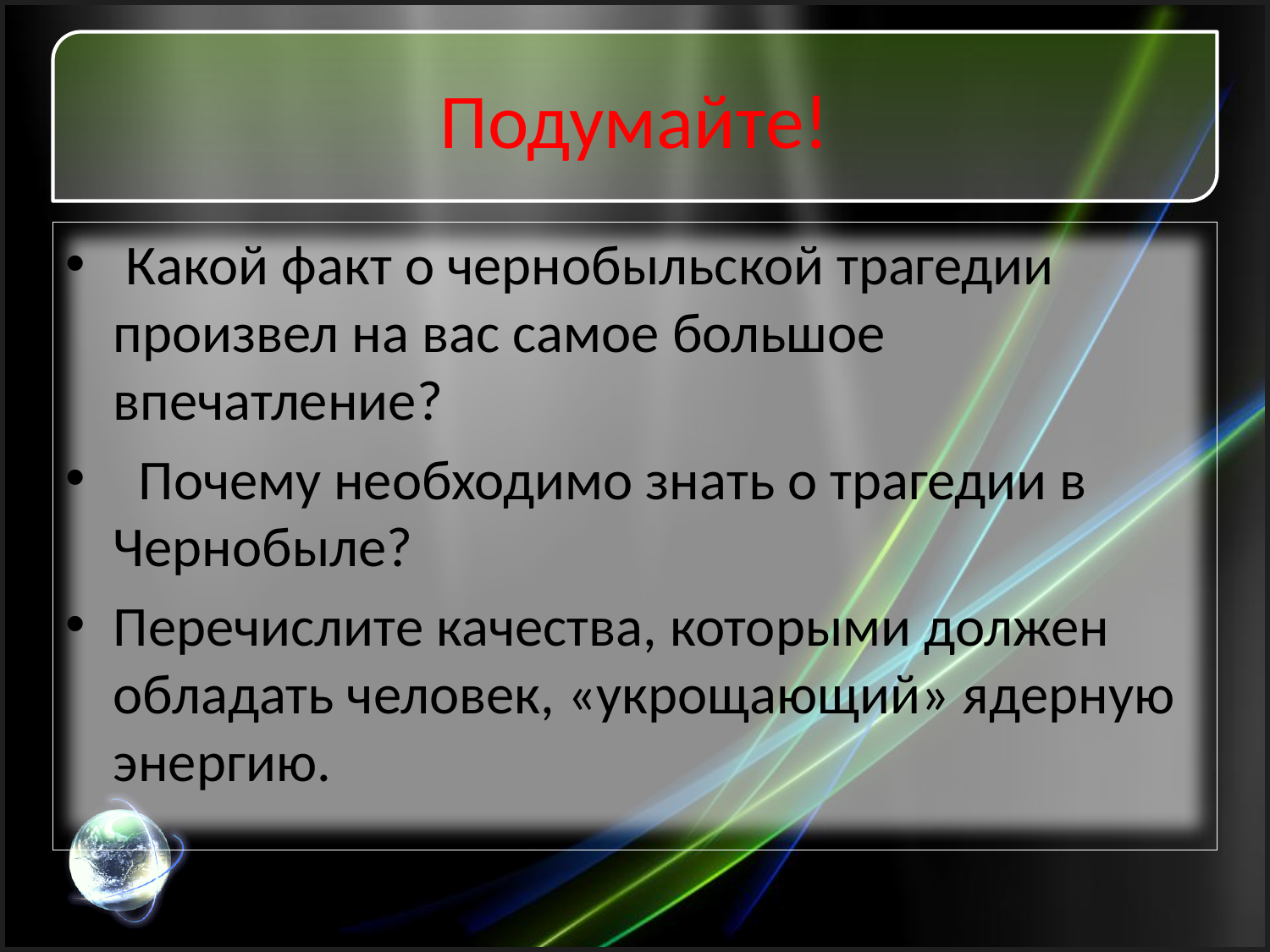

# Подумайте!
 Какой факт о чернобыльской трагедии произвел на вас самое большое впечатление?
  Почему необходимо знать о трагедии в Чернобыле?
Перечислите качества, которыми должен обладать человек, «укрощающий» ядерную энергию.